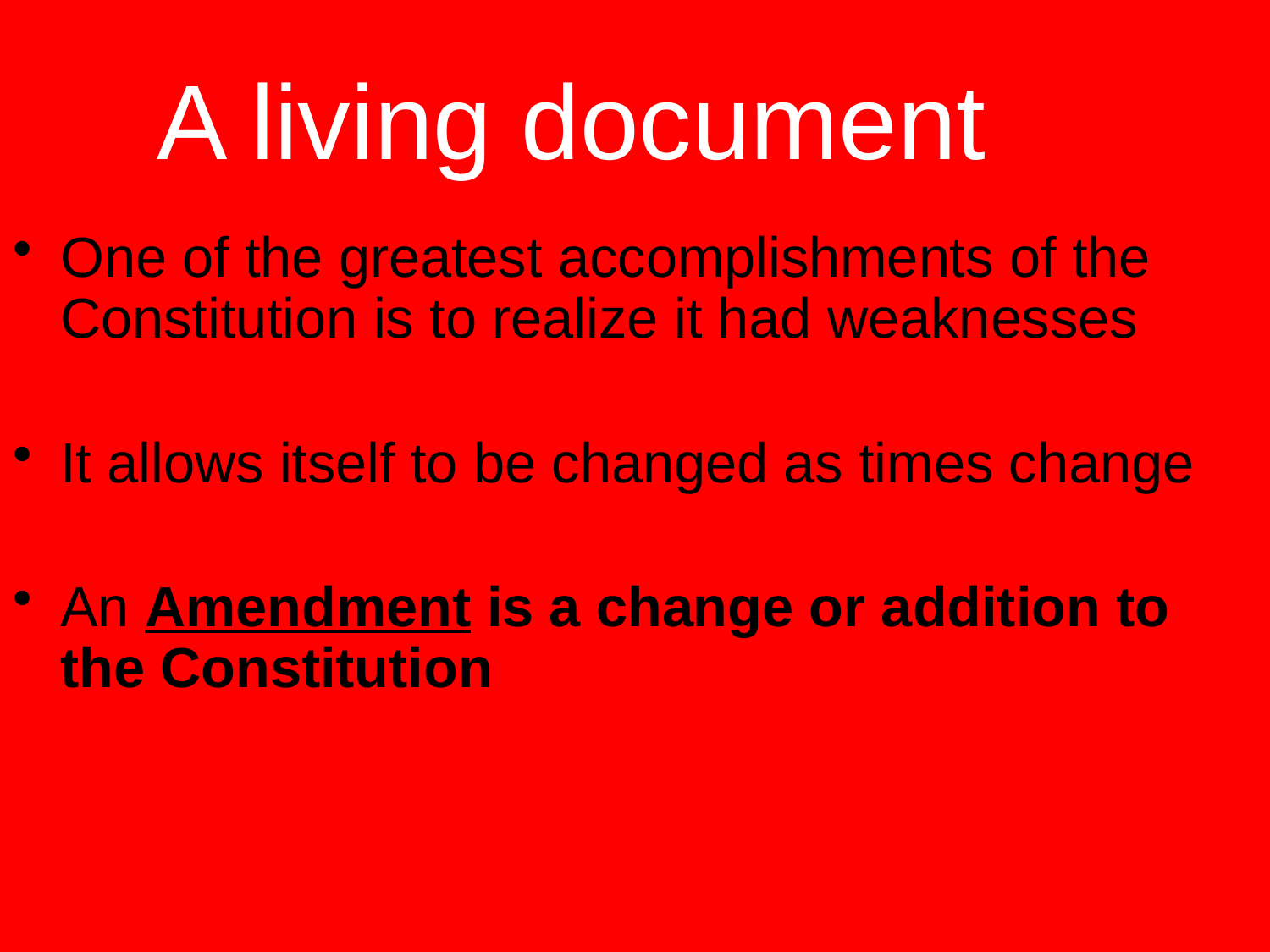

A living document
One of the greatest accomplishments of the Constitution is to realize it had weaknesses

It allows itself to be changed as times change

An Amendment is a change or addition to the Constitution